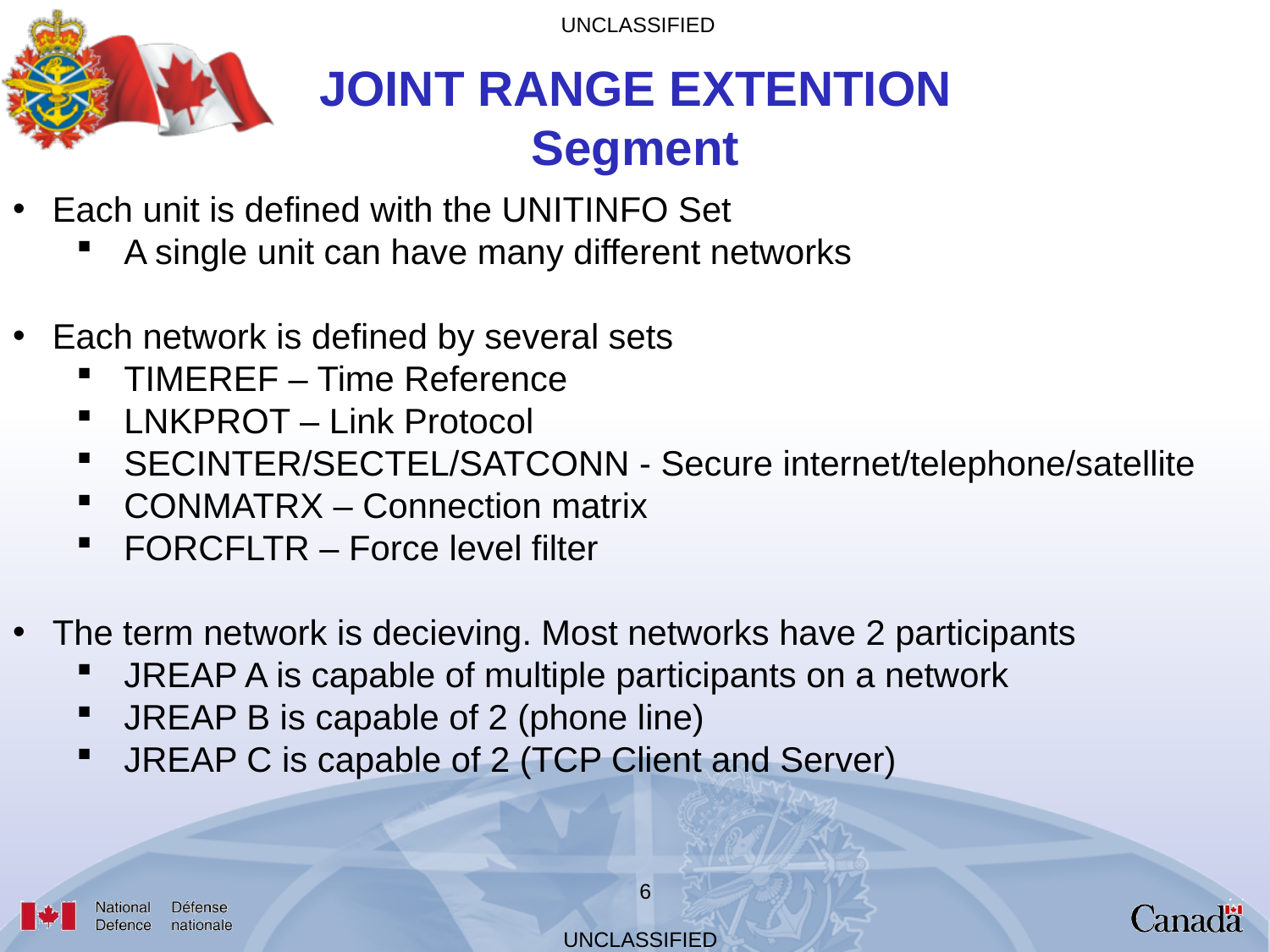

JOINT RANGE EXTENTION Segment
Each unit is defined with the UNITINFO Set
A single unit can have many different networks

Each network is defined by several sets
TIMEREF – Time Reference
LNKPROT – Link Protocol
SECINTER/SECTEL/SATCONN - Secure internet/telephone/satellite
CONMATRX – Connection matrix
FORCFLTR – Force level filter

The term network is decieving. Most networks have 2 participants
JREAP A is capable of multiple participants on a network
JREAP B is capable of 2 (phone line)
JREAP C is capable of 2 (TCP Client and Server)